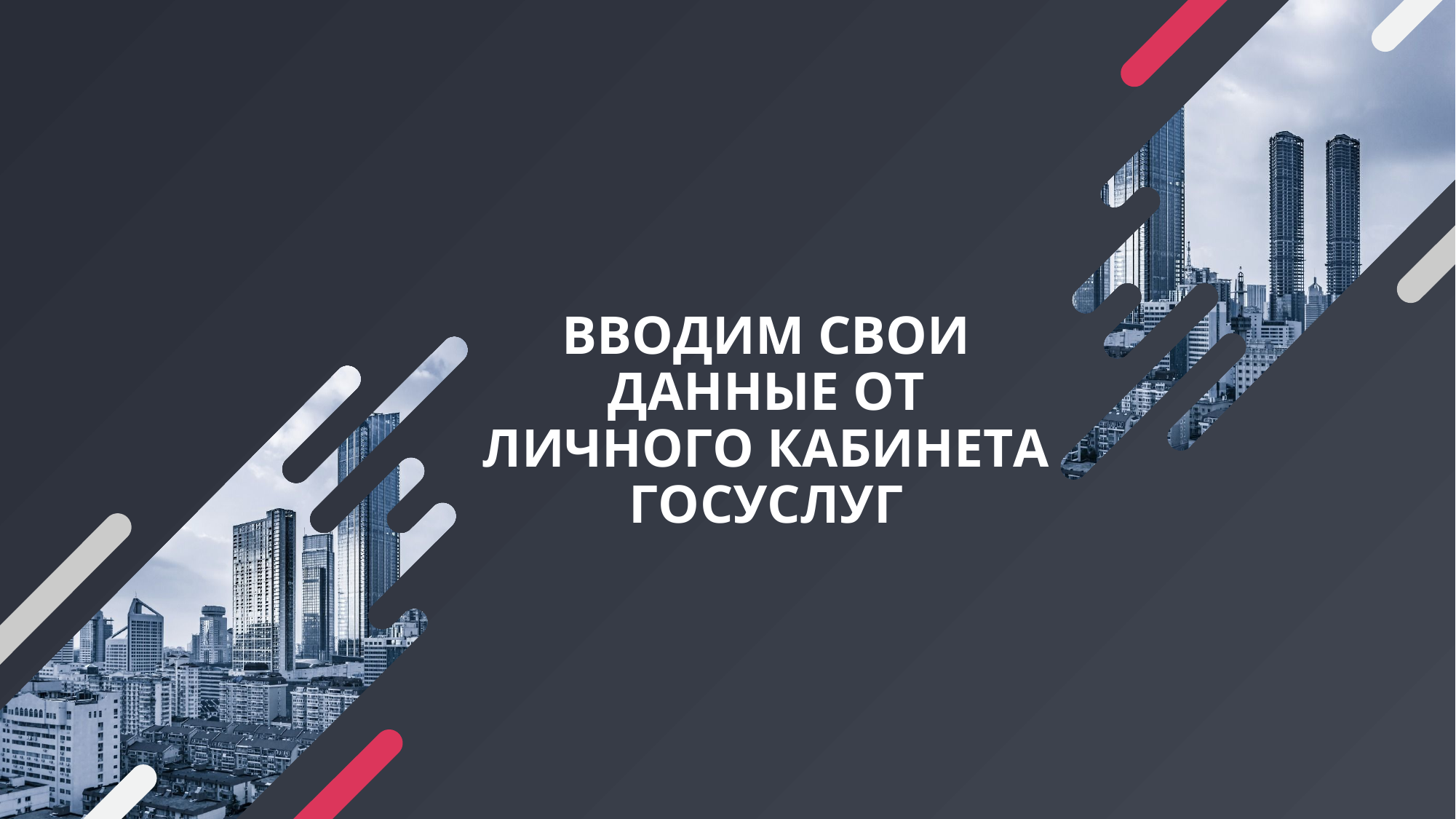

# Вводим свои данные от личного кабинета госуслуг